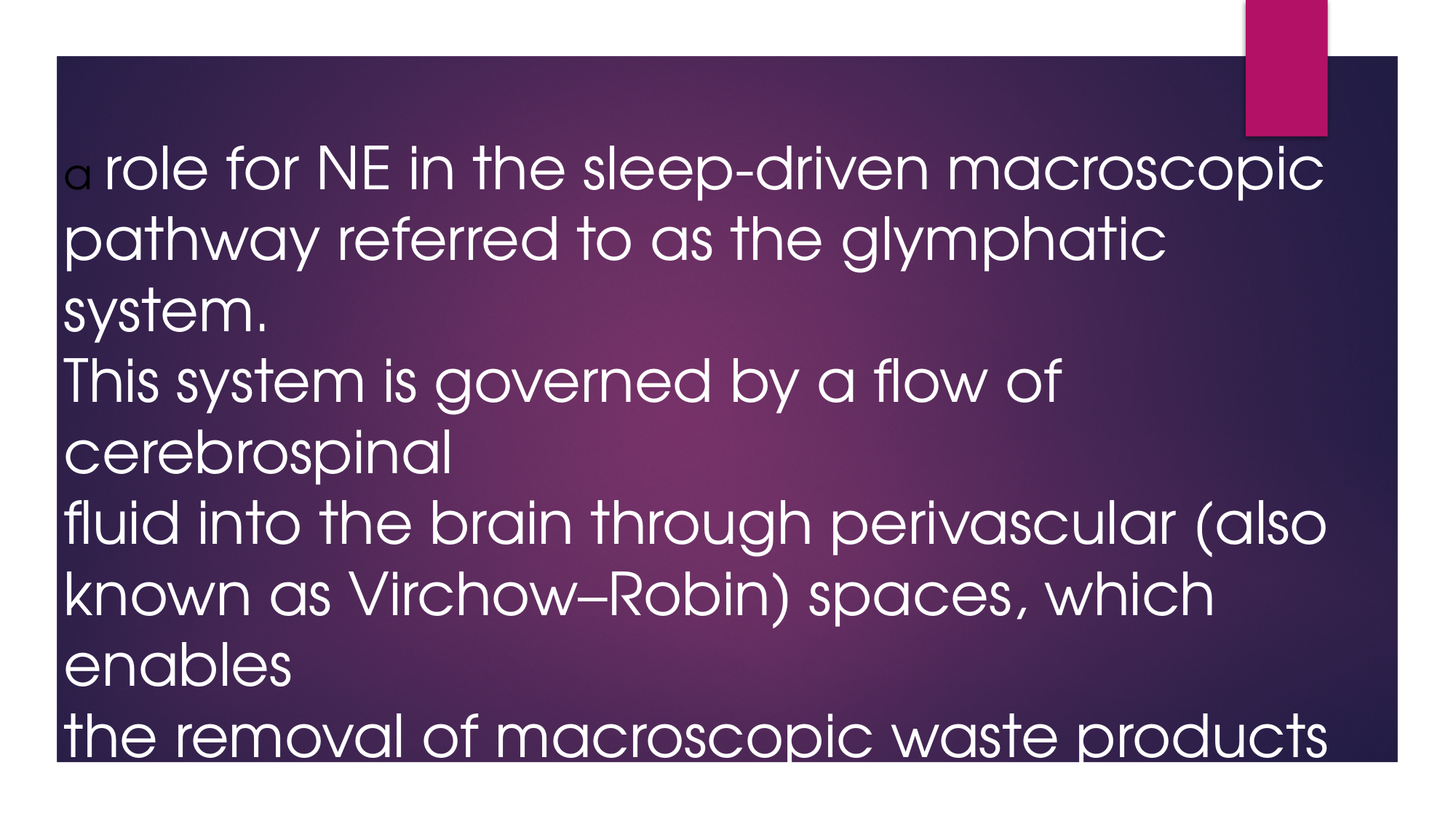

a role for NE in the sleep-driven macroscopic
pathway referred to as the glymphatic system.
This system is governed by a flow of cerebrospinal
fluid into the brain through perivascular (also
known as Virchow–Robin) spaces, which enables
the removal of macroscopic waste products from
the brain parenchyma in NREM sleep.24,25